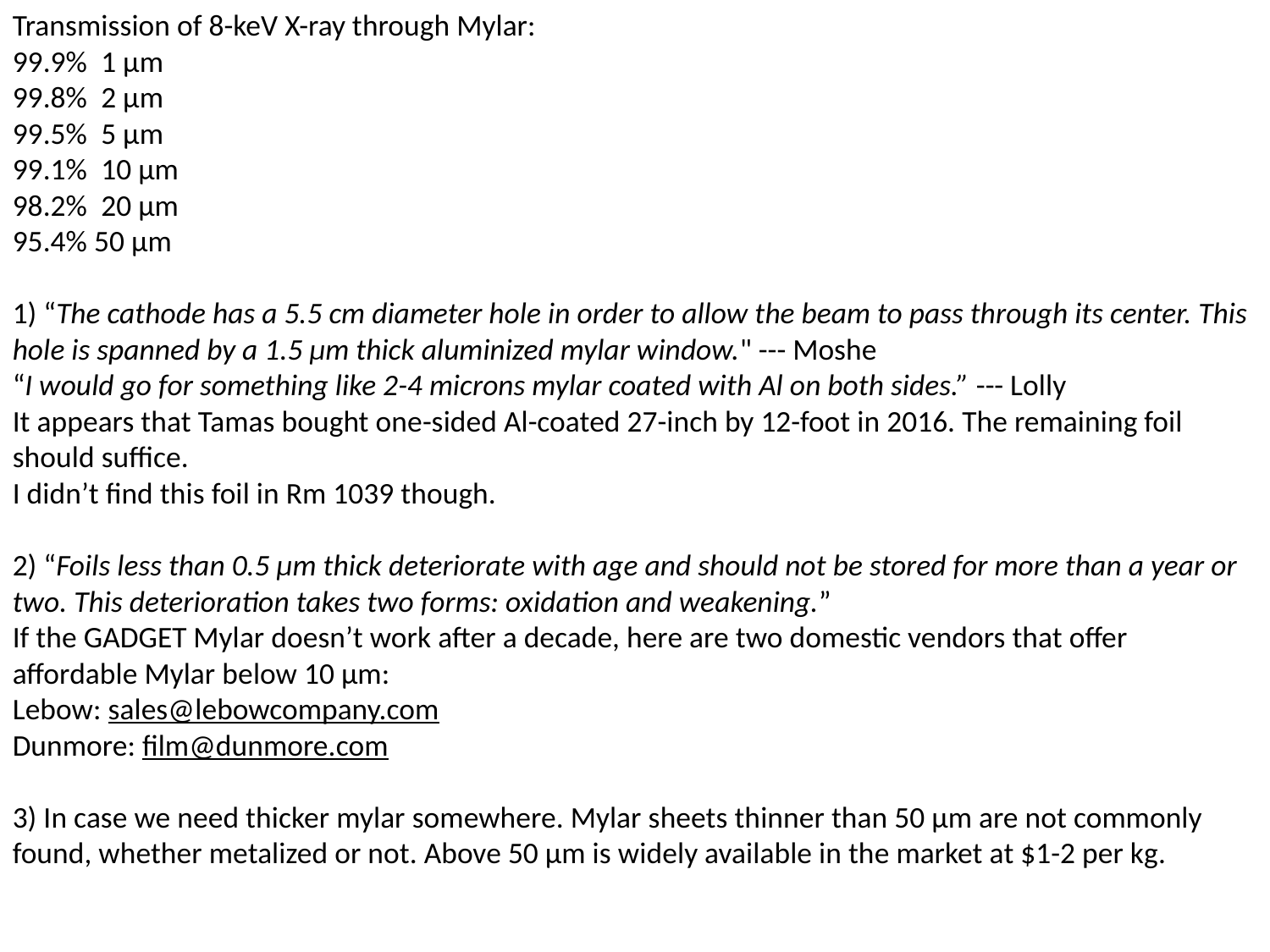

Transmission of 8-keV X-ray through Mylar:
99.9%  1 μm
99.8%  2 μm
99.5%  5 μm
99.1%  10 μm
98.2%  20 μm
95.4% 50 μm

1) “The cathode has a 5.5 cm diameter hole in order to allow the beam to pass through its center. This hole is spanned by a 1.5 μm thick aluminized mylar window." --- Moshe
“I would go for something like 2-4 microns mylar coated with Al on both sides.” --- Lolly
It appears that Tamas bought one-sided Al-coated 27-inch by 12-foot in 2016. The remaining foil should suffice.
I didn’t find this foil in Rm 1039 though.

2) “Foils less than 0.5 μm thick deteriorate with age and should not be stored for more than a year or two. This deterioration takes two forms: oxidation and weakening.”
If the GADGET Mylar doesn’t work after a decade, here are two domestic vendors that offer affordable Mylar below 10 μm:
Lebow: sales@lebowcompany.com
Dunmore: film@dunmore.com

3) In case we need thicker mylar somewhere. Mylar sheets thinner than 50 μm are not commonly found, whether metalized or not. Above 50 μm is widely available in the market at $1-2 per kg.